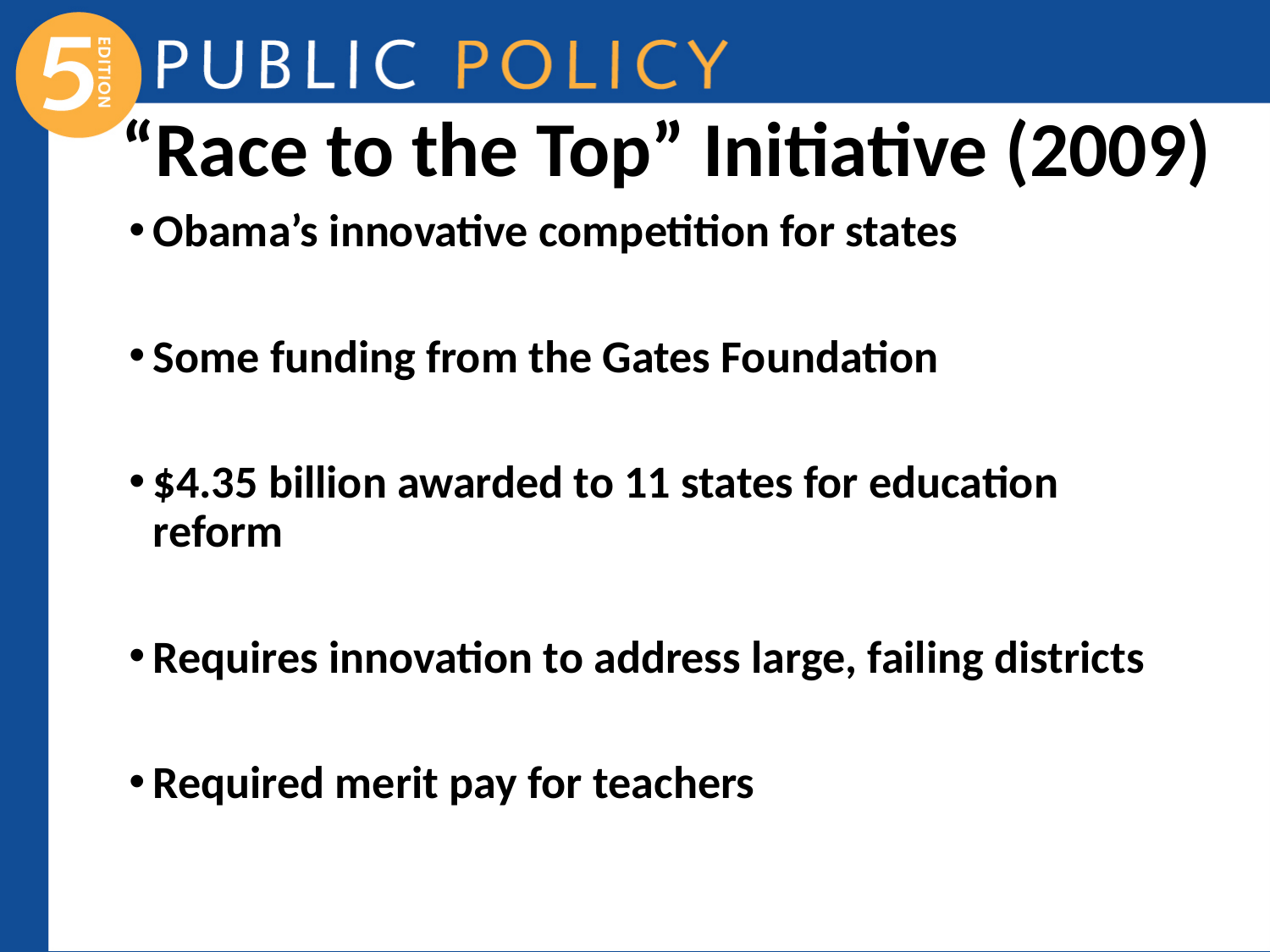

# “Race to the Top” Initiative (2009)
Obama’s innovative competition for states

Some funding from the Gates Foundation

$4.35 billion awarded to 11 states for education reform

Requires innovation to address large, failing districts

Required merit pay for teachers